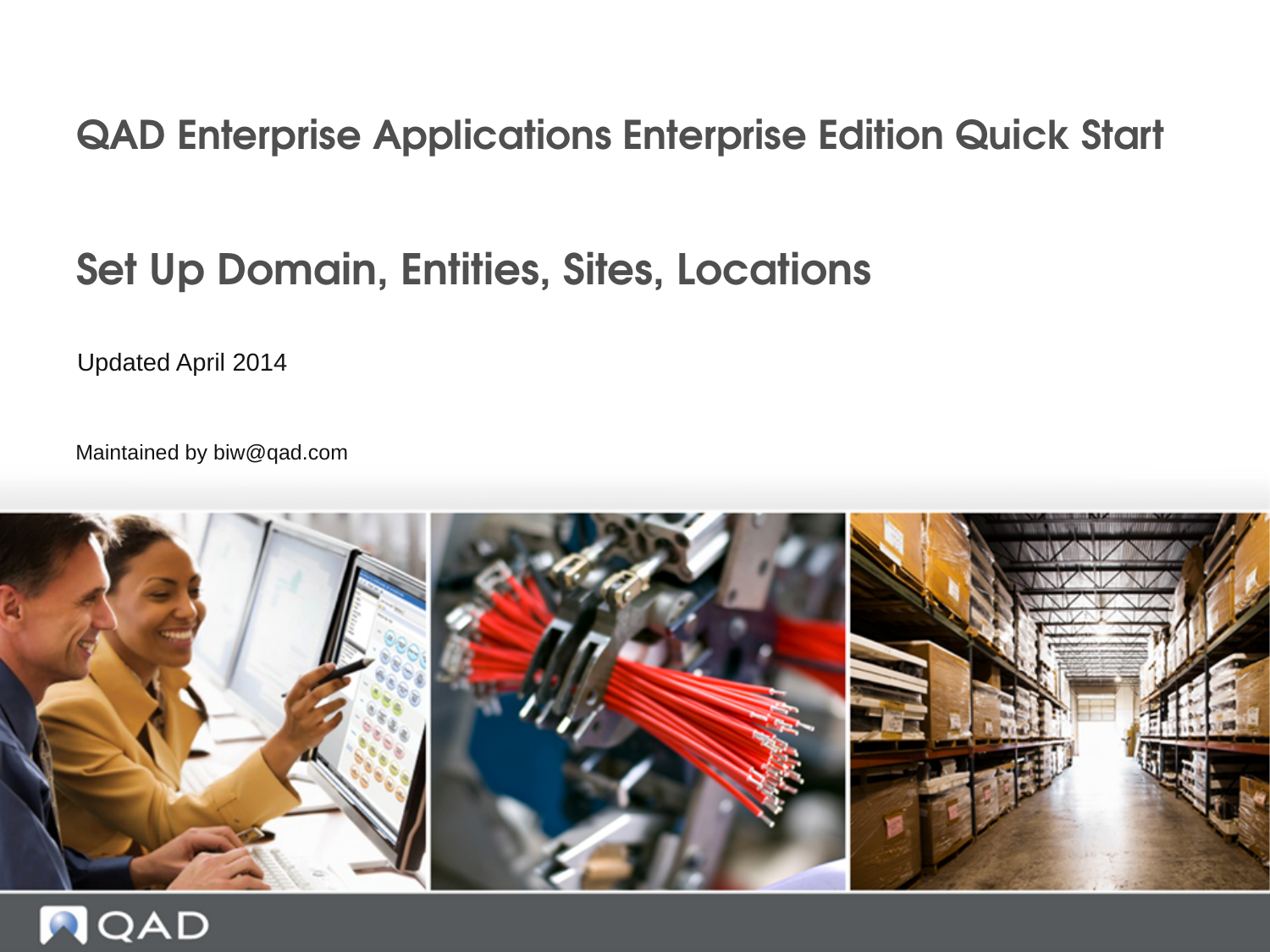

Set Up Entities, Sites, Locations
# QAD Enterprise Applications Enterprise Edition Quick Start
Set Up Domain, Entities, Sites, Locations
Updated April 2014
Maintained by biw@qad.com